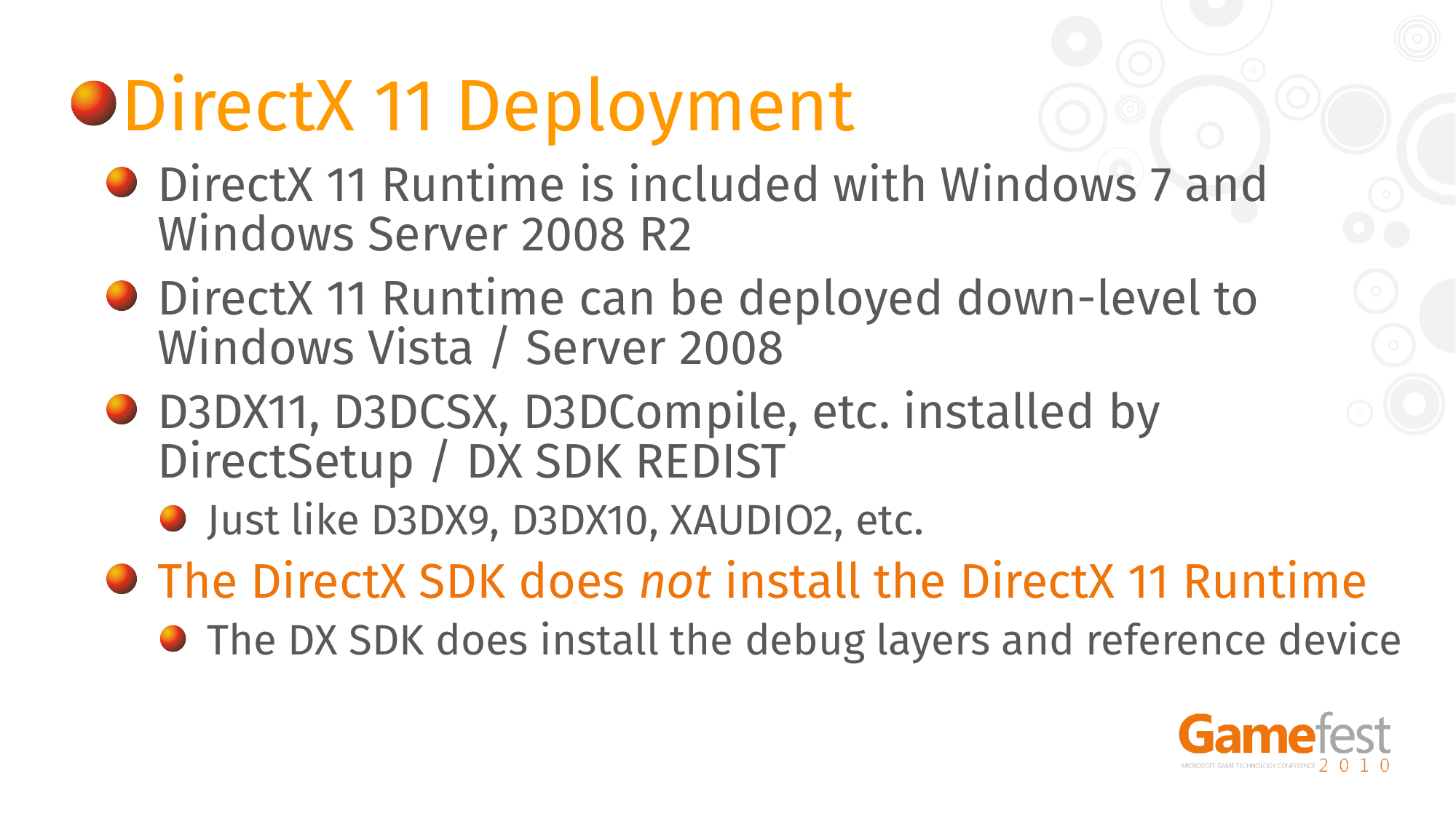

DirectX 11 Deployment
DirectX 11 Runtime is included with Windows 7 and Windows Server 2008 R2
DirectX 11 Runtime can be deployed down-level to Windows Vista / Server 2008
D3DX11, D3DCSX, D3DCompile, etc. installed by DirectSetup / DX SDK REDIST
Just like D3DX9, D3DX10, XAUDIO2, etc.
The DirectX SDK does not install the DirectX 11 Runtime
The DX SDK does install the debug layers and reference device